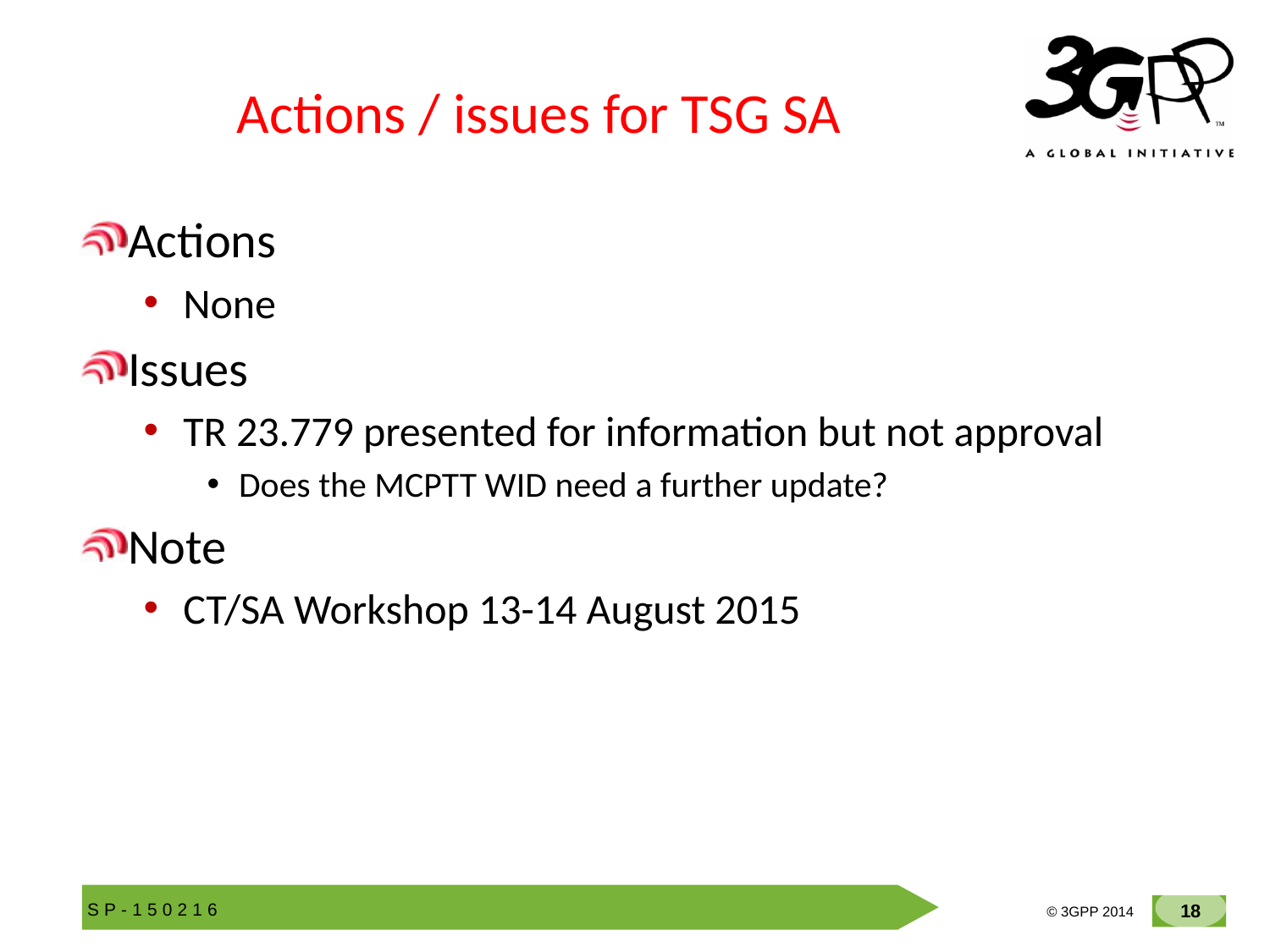

# Actions / issues for TSG SA
Actions
None
Issues
TR 23.779 presented for information but not approval
Does the MCPTT WID need a further update?
Note
CT/SA Workshop 13-14 August 2015